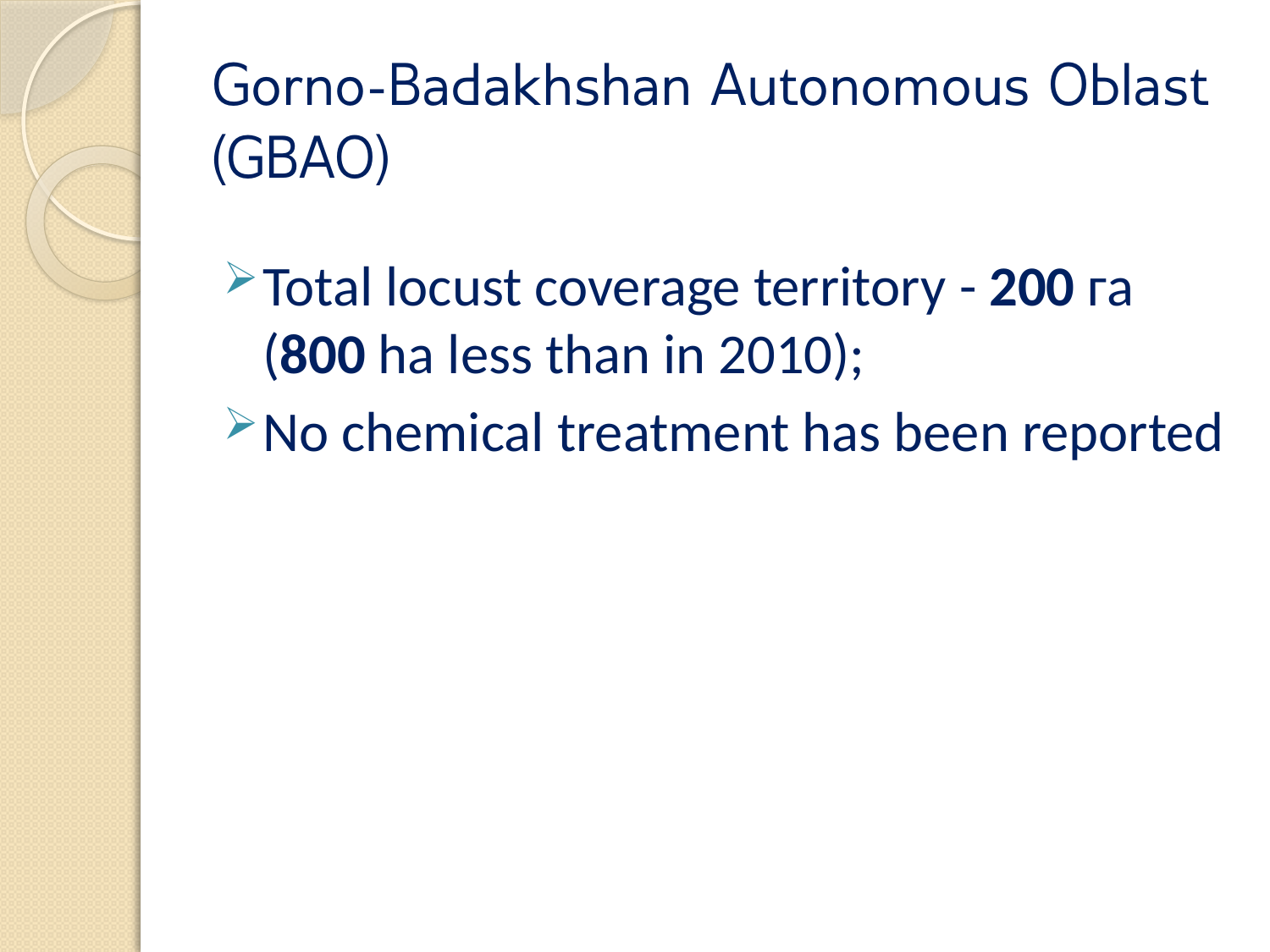

# Gorno-Badakhshan Autonomous Oblast (GBAO)
Total locust coverage territory - 200 га (800 ha less than in 2010);
No chemical treatment has been reported